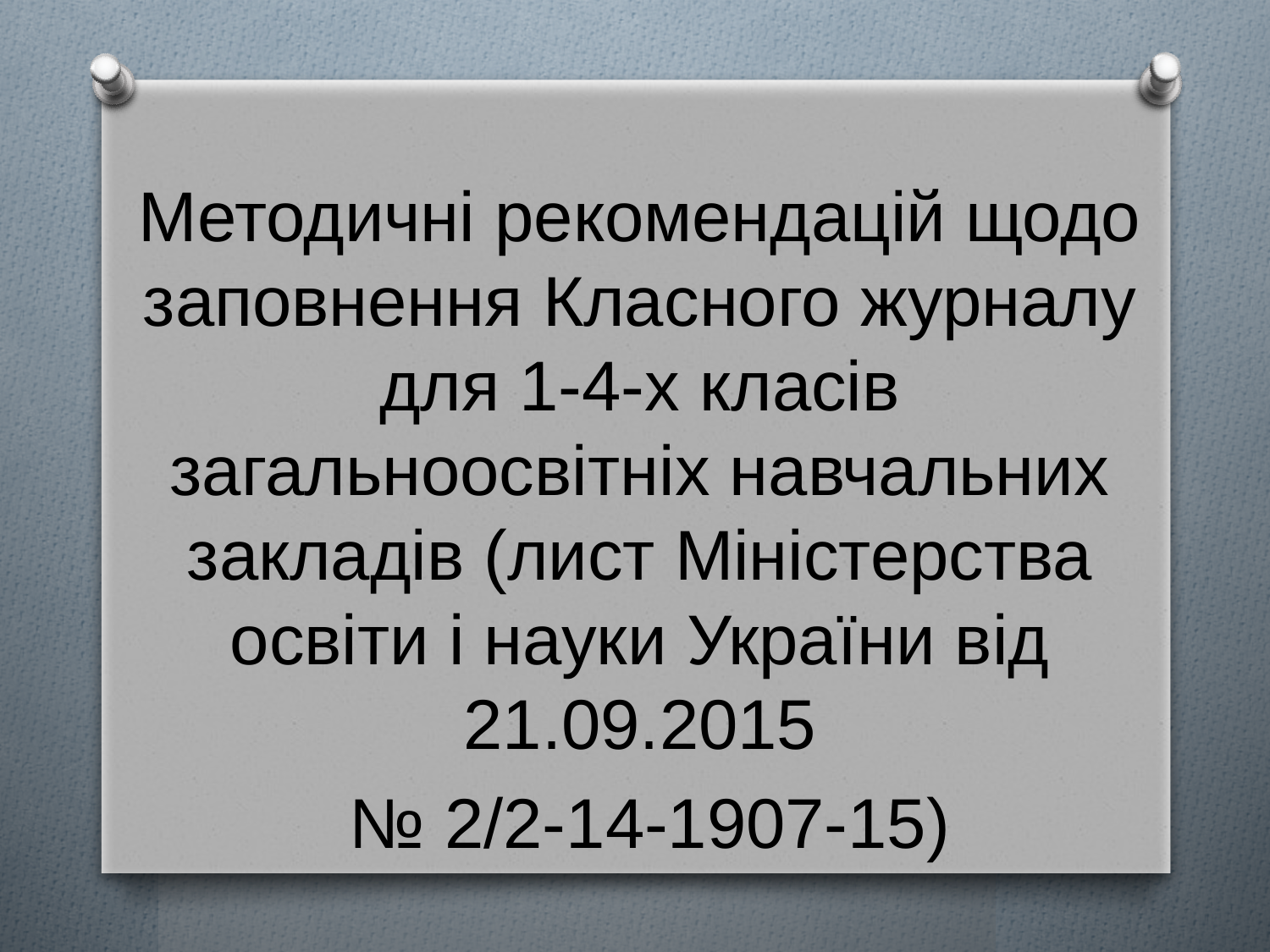

Методичні рекомендацій щодо заповнення Класного журналу для 1-4-х класів загальноосвітніх навчальних закладів (лист Міністерства освіти і науки України від 21.09.2015
 № 2/2-14-1907-15)